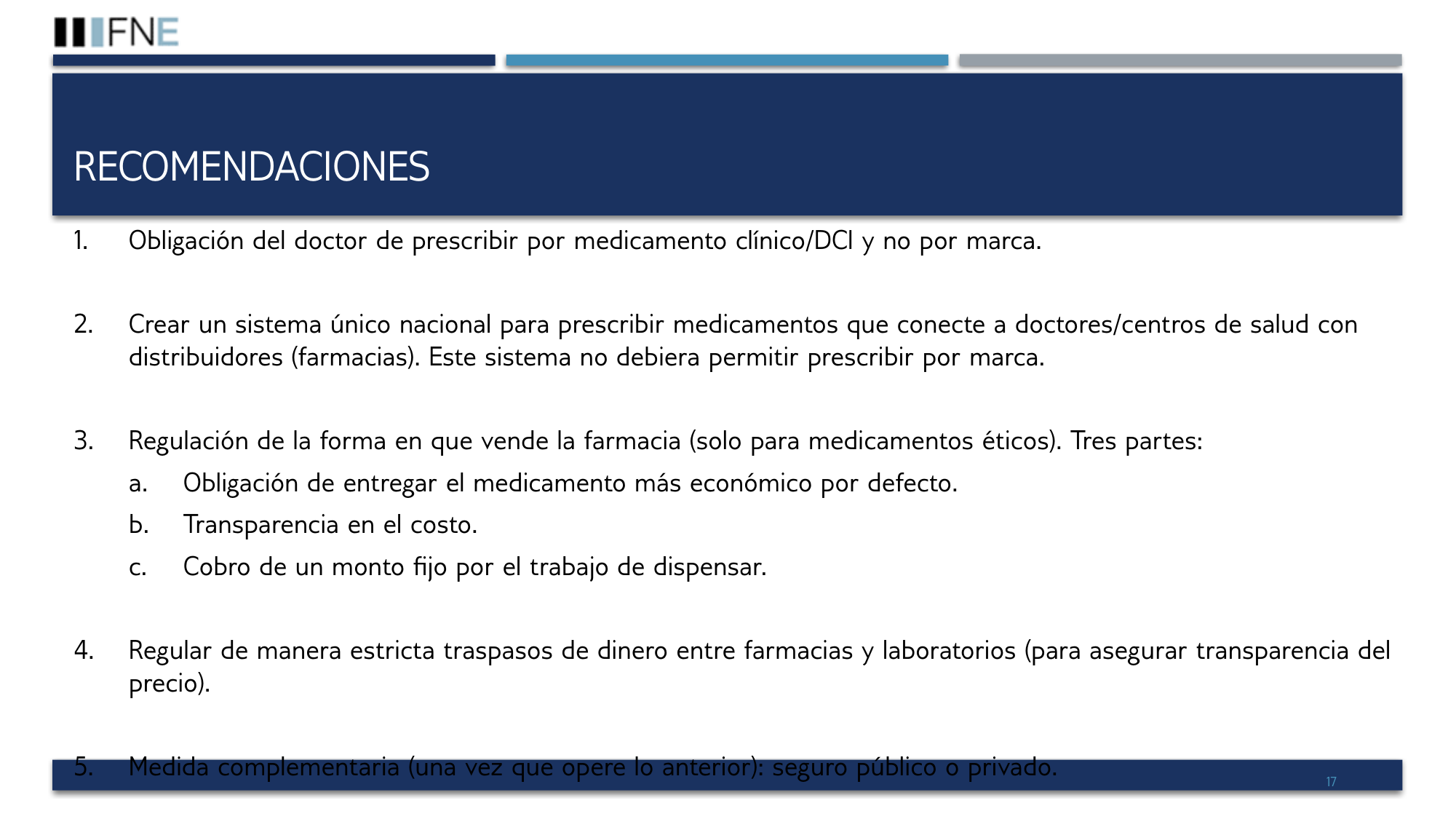

RECOMENDACIONES
Obligación del doctor de prescribir por medicamento clínico/DCI y no por marca.

Crear un sistema único nacional para prescribir medicamentos que conecte a doctores/centros de salud con distribuidores (farmacias). Este sistema no debiera permitir prescribir por marca.

Regulación de la forma en que vende la farmacia (solo para medicamentos éticos). Tres partes:
Obligación de entregar el medicamento más económico por defecto.
Transparencia en el costo.
Cobro de un monto fijo por el trabajo de dispensar.

Regular de manera estricta traspasos de dinero entre farmacias y laboratorios (para asegurar transparencia del precio).

Medida complementaria (una vez que opere lo anterior): seguro público o privado.

17